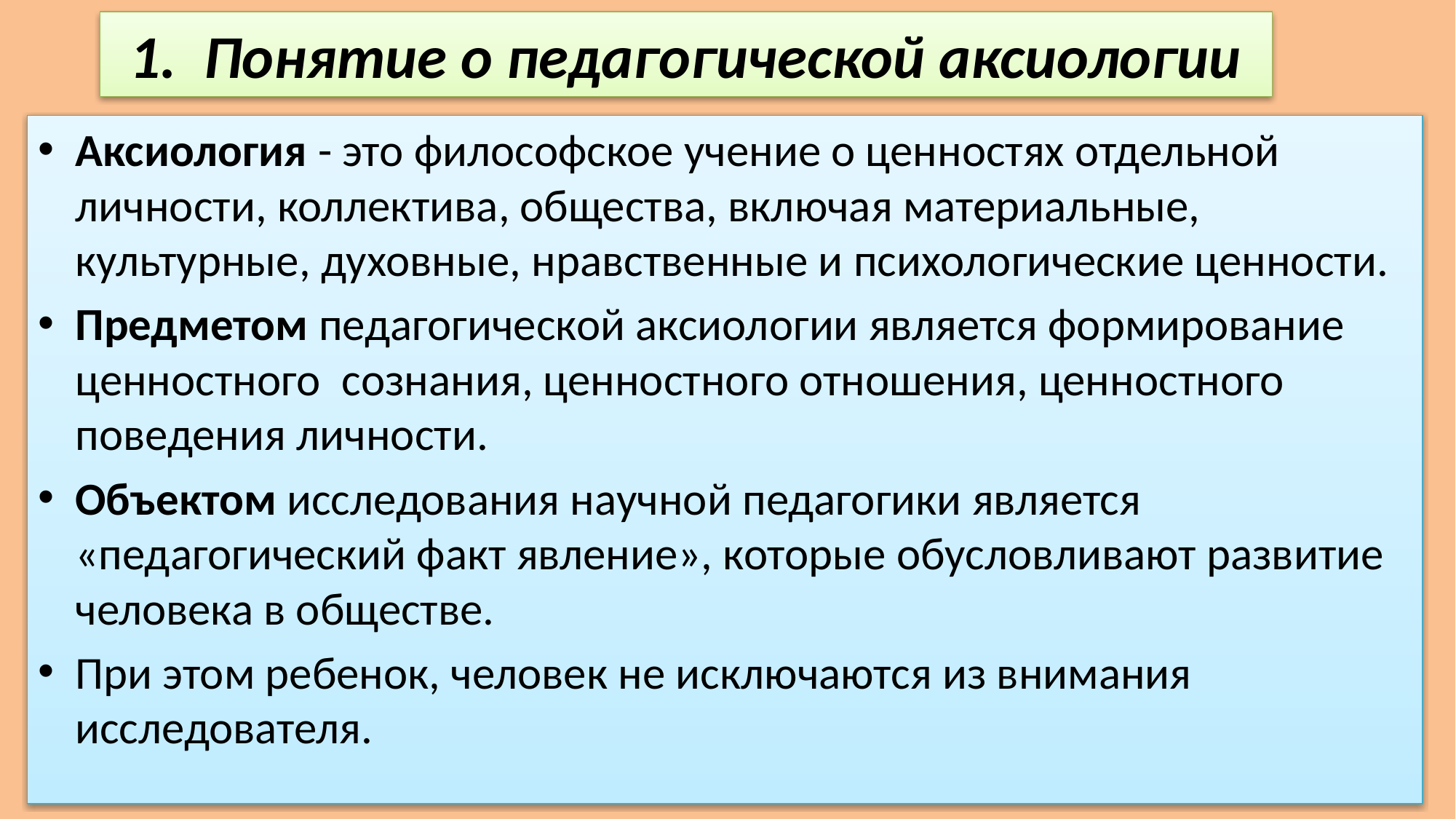

# 1.  Понятие о педагогической аксиологии
Аксиология - это философское учение о ценностях отдельной личности, коллектива, общества, включая материальные, культурные, духовные, нравственные и психологические ценности.
Предметом педагогической аксиологии является формирование ценностного  сознания, ценностного отношения, ценностного поведения личности.
Объектом исследования научной педагогики является «педагогический факт явление», которые обусловливают развитие человека в обществе.
При этом ребенок, человек не исключаются из внимания исследователя.